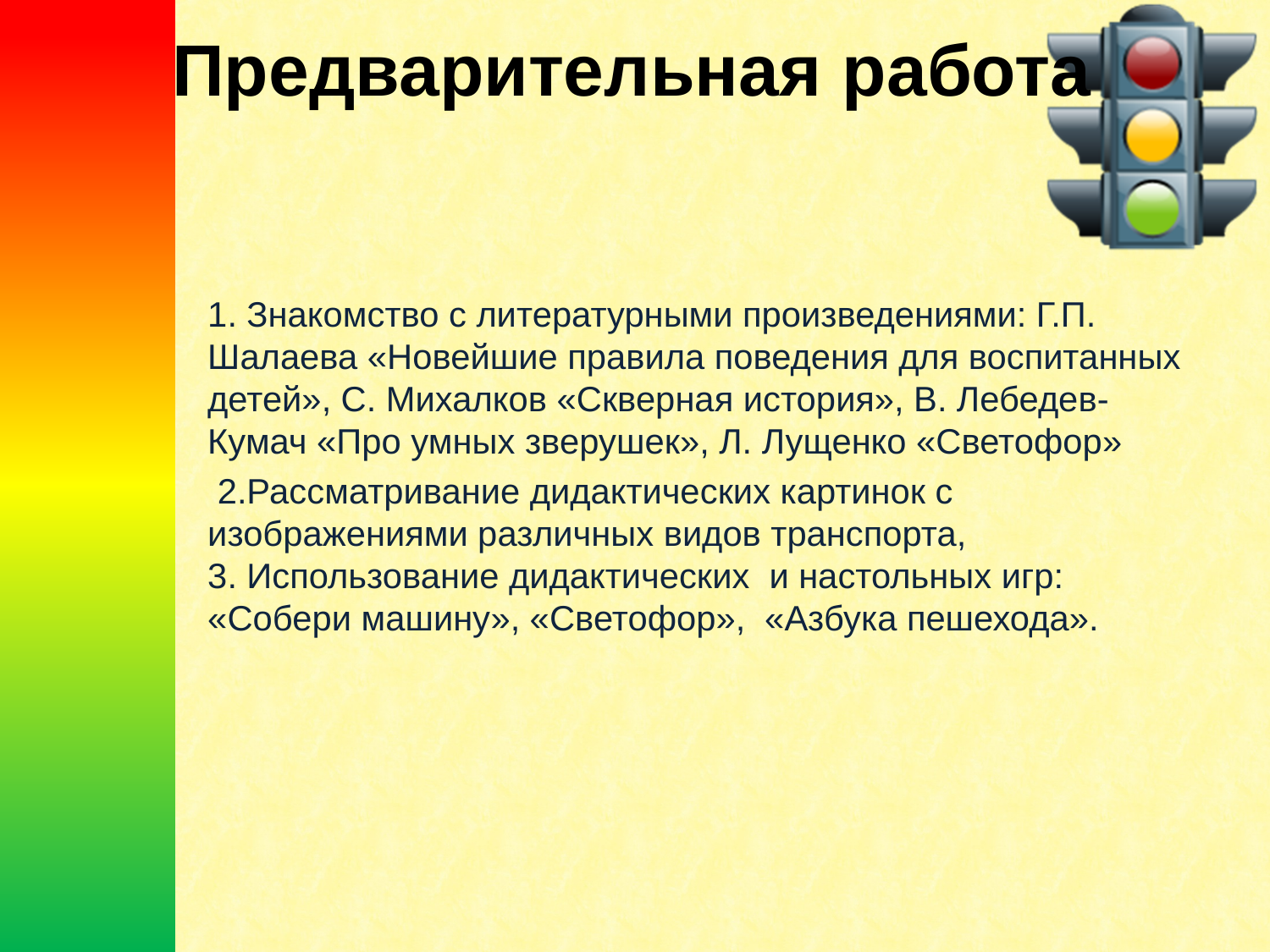

# Предварительная работа

1. Знакомство с литературными произведениями: Г.П. Шалаева «Новейшие правила поведения для воспитанных детей», С. Михалков «Скверная история», В. Лебедев-Кумач «Про умных зверушек», Л. Лущенко «Светофор»
 2.Рассматривание дидактических картинок с изображениями различных видов транспорта,
3. Использование дидактических  и настольных игр:
«Собери машину», «Светофор»,  «Азбука пешехода».